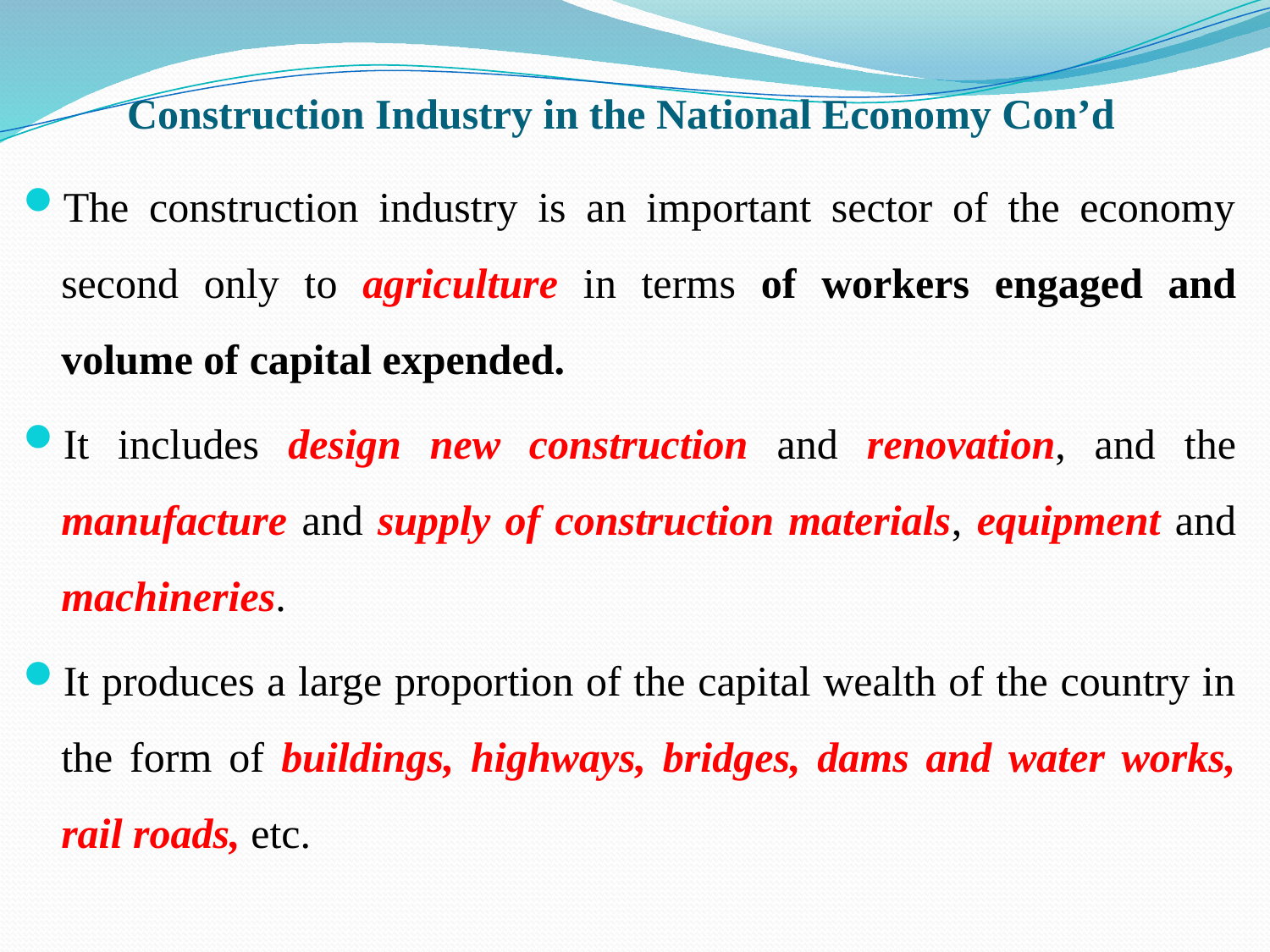

# Construction Industry in the National Economy Con’d
The construction industry is an important sector of the economy second only to agriculture in terms of workers engaged and volume of capital expended.
It includes design new construction and renovation, and the manufacture and supply of construction materials, equipment and machineries.
It produces a large proportion of the capital wealth of the country in the form of buildings, highways, bridges, dams and water works, rail roads, etc.